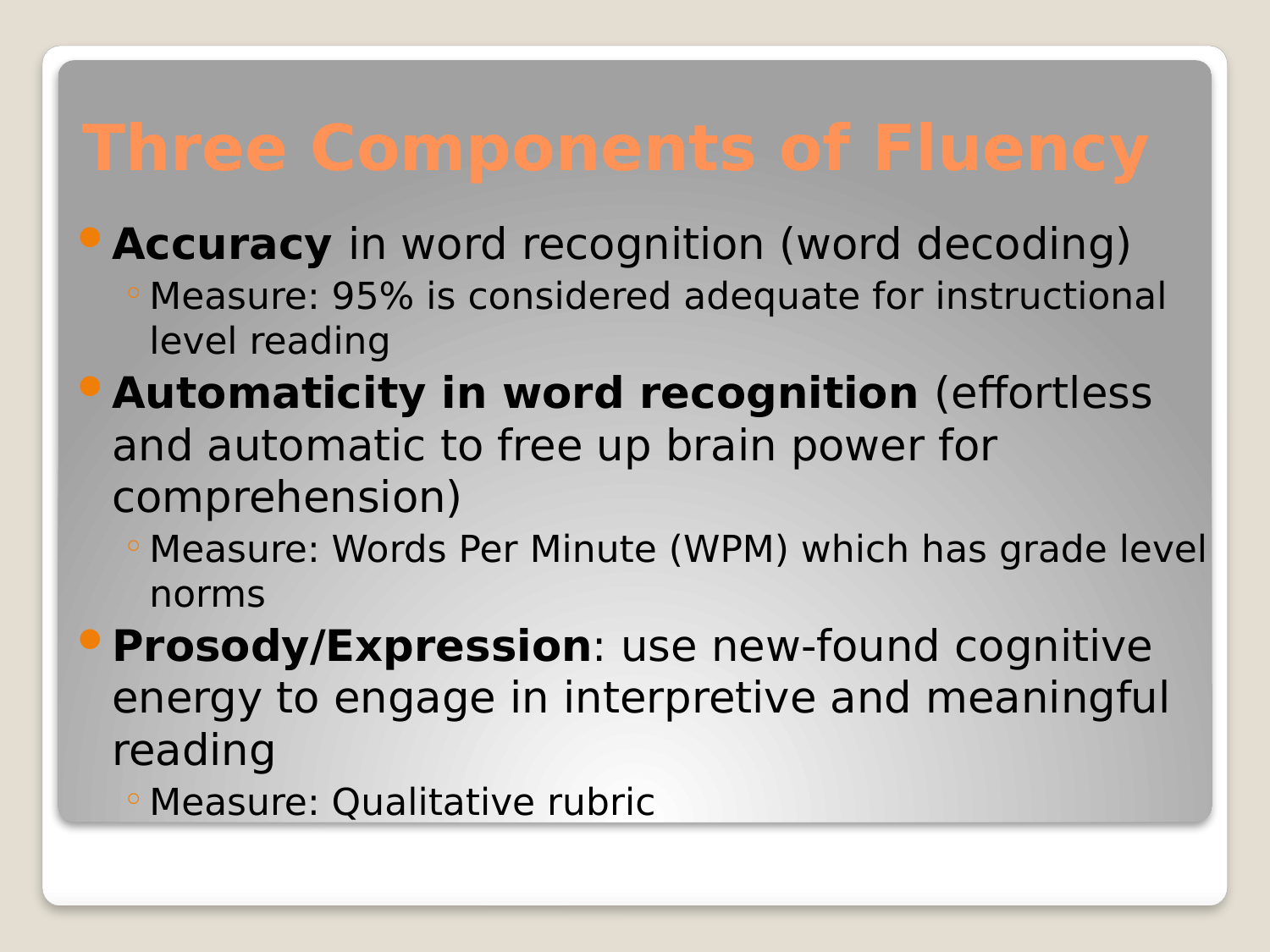

# Three Components of Fluency
Accuracy in word recognition (word decoding)
Measure: 95% is considered adequate for instructional level reading
Automaticity in word recognition (effortless and automatic to free up brain power for comprehension)
Measure: Words Per Minute (WPM) which has grade level norms
Prosody/Expression: use new-found cognitive energy to engage in interpretive and meaningful reading
Measure: Qualitative rubric